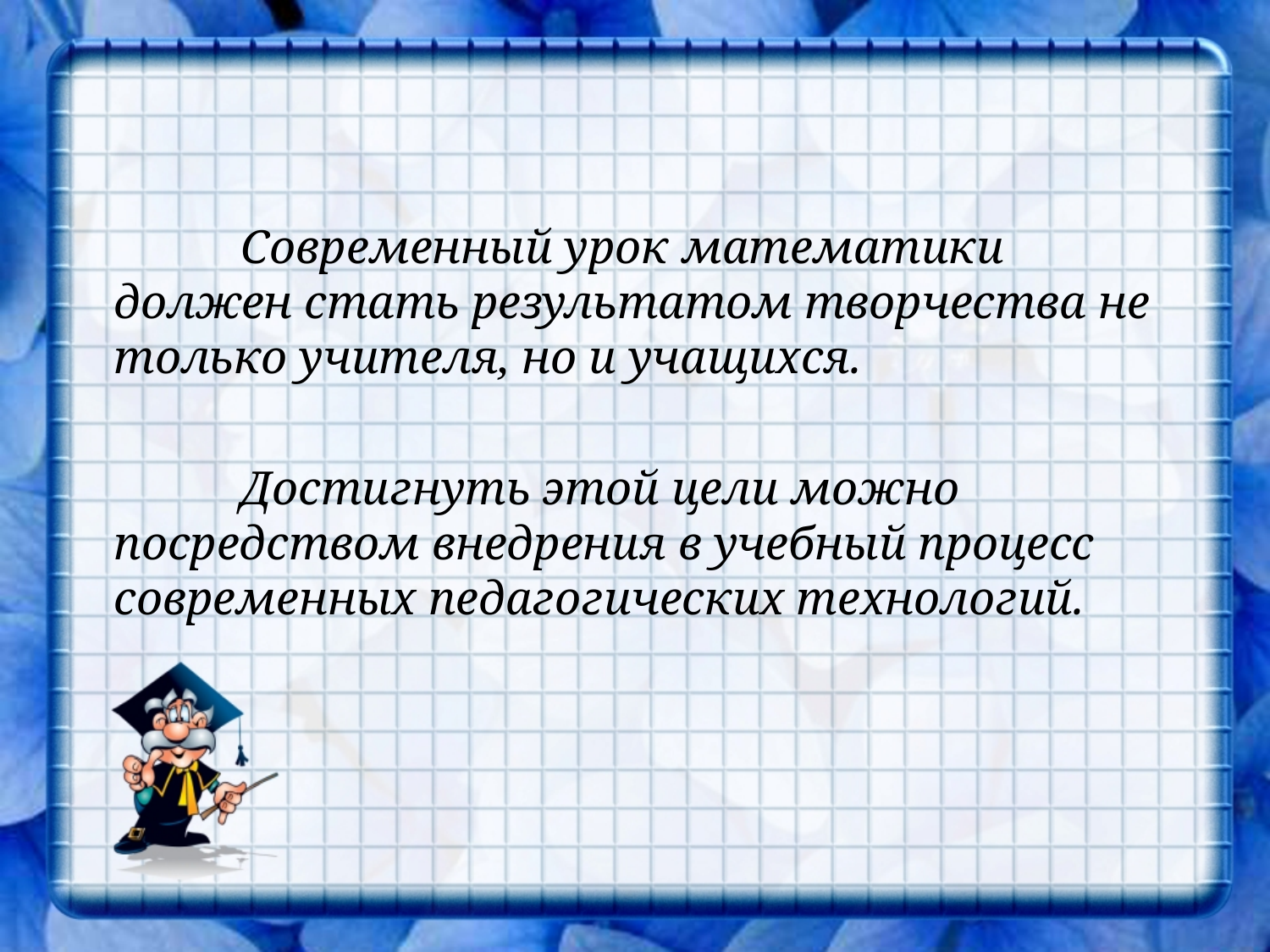

#
		Современный урок математики должен стать результатом творчества не только учителя, но и учащихся.

		Достигнуть этой цели можно посредством внедрения в учебный процесс современных педагогических технологий.